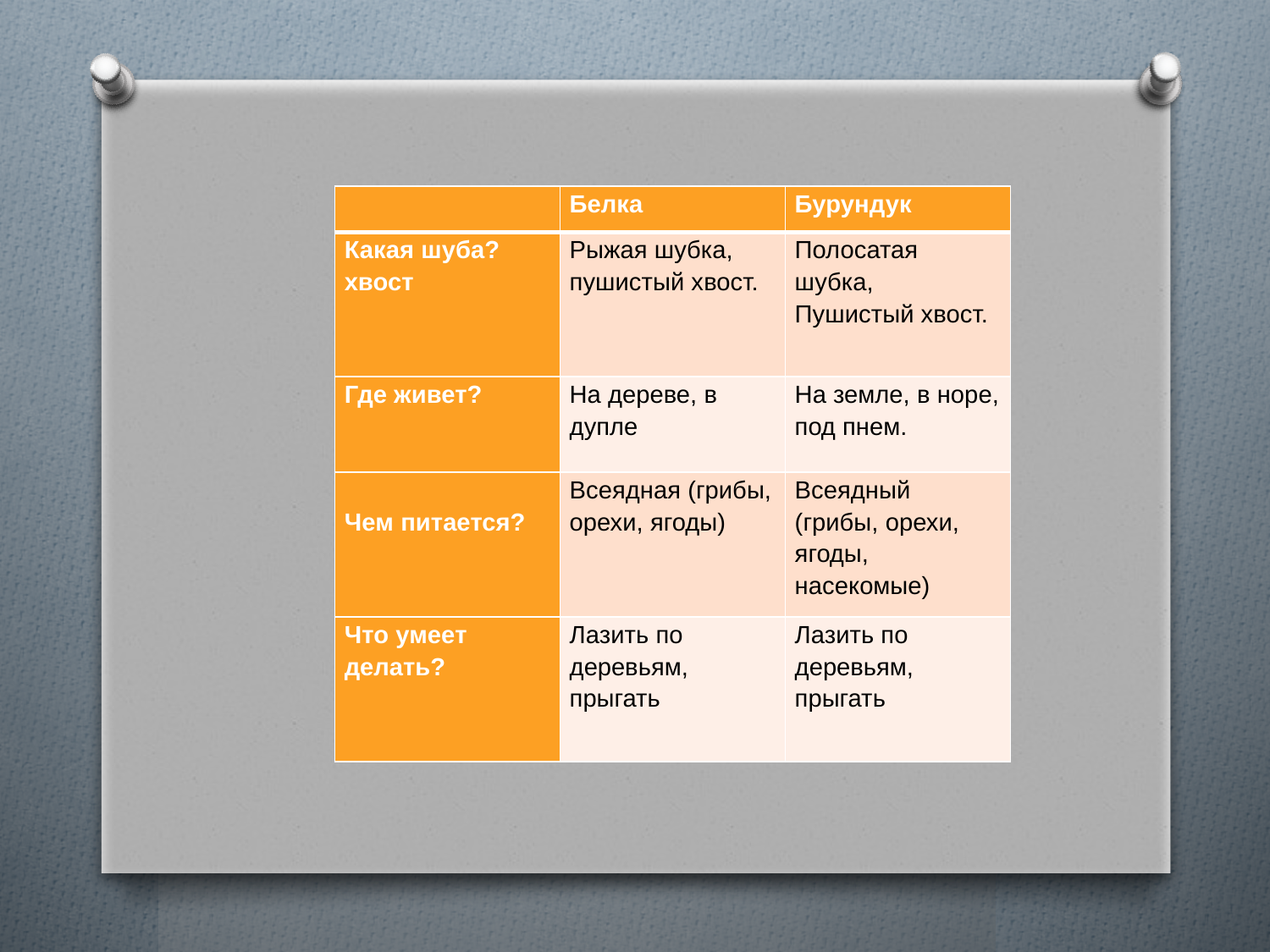

|  | Белка | Бурундук |
| --- | --- | --- |
| Какая шуба? хвост | Рыжая шубка, пушистый хвост. | Полосатая шубка, Пушистый хвост. |
| Где живет? | На дереве, в дупле | На земле, в норе, под пнем. |
| Чем питается? | Всеядная (грибы, орехи, ягоды) | Всеядный (грибы, орехи, ягоды, насекомые) |
| Что умеет делать? | Лазить по деревьям, прыгать | Лазить по деревьям, прыгать |